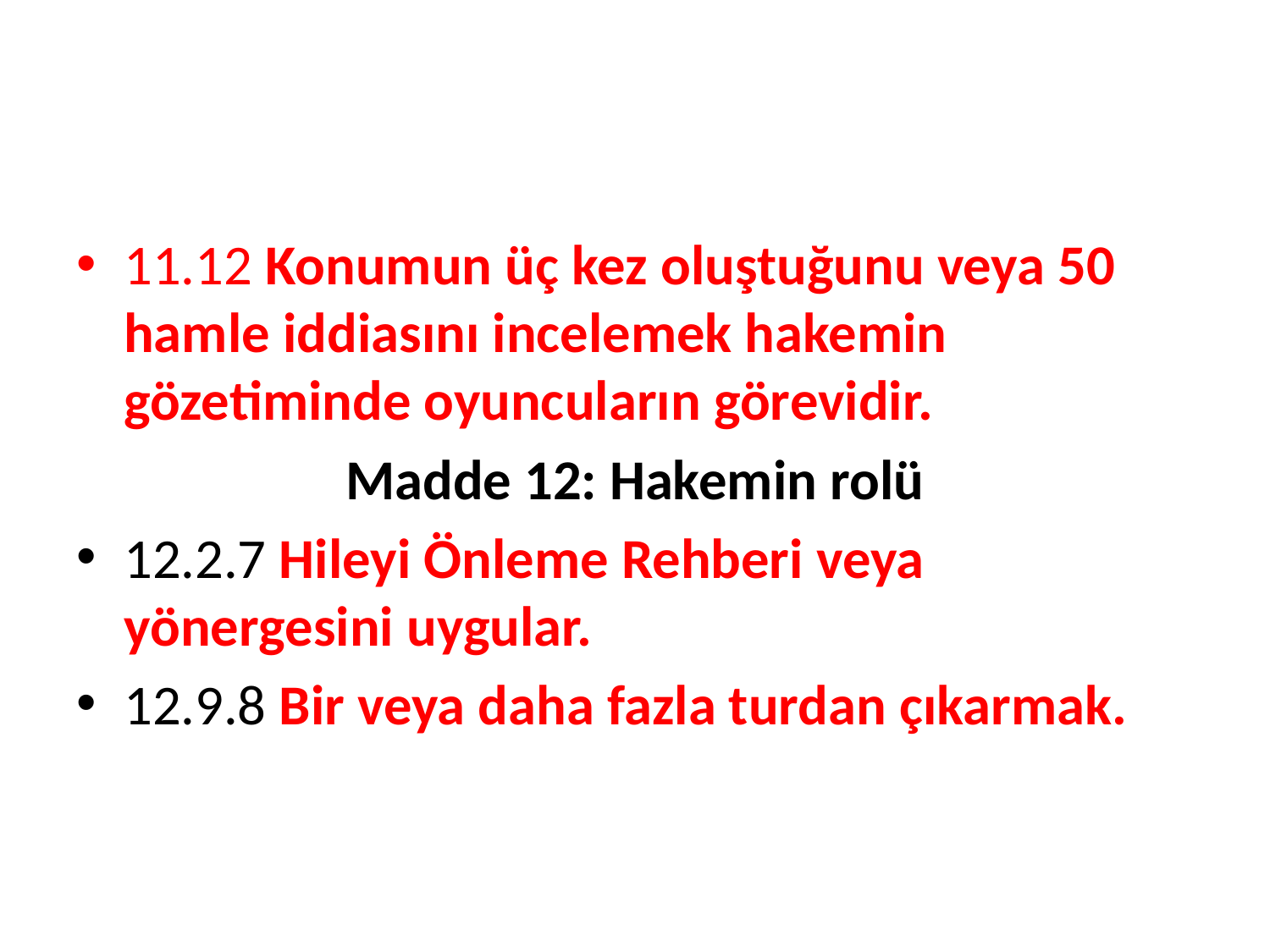

11.12 Konumun üç kez oluştuğunu veya 50 hamle iddiasını incelemek hakemin gözetiminde oyuncuların görevidir.
Madde 12: Hakemin rolü
12.2.7 Hileyi Önleme Rehberi veya yönergesini uygular.
12.9.8 Bir veya daha fazla turdan çıkarmak.